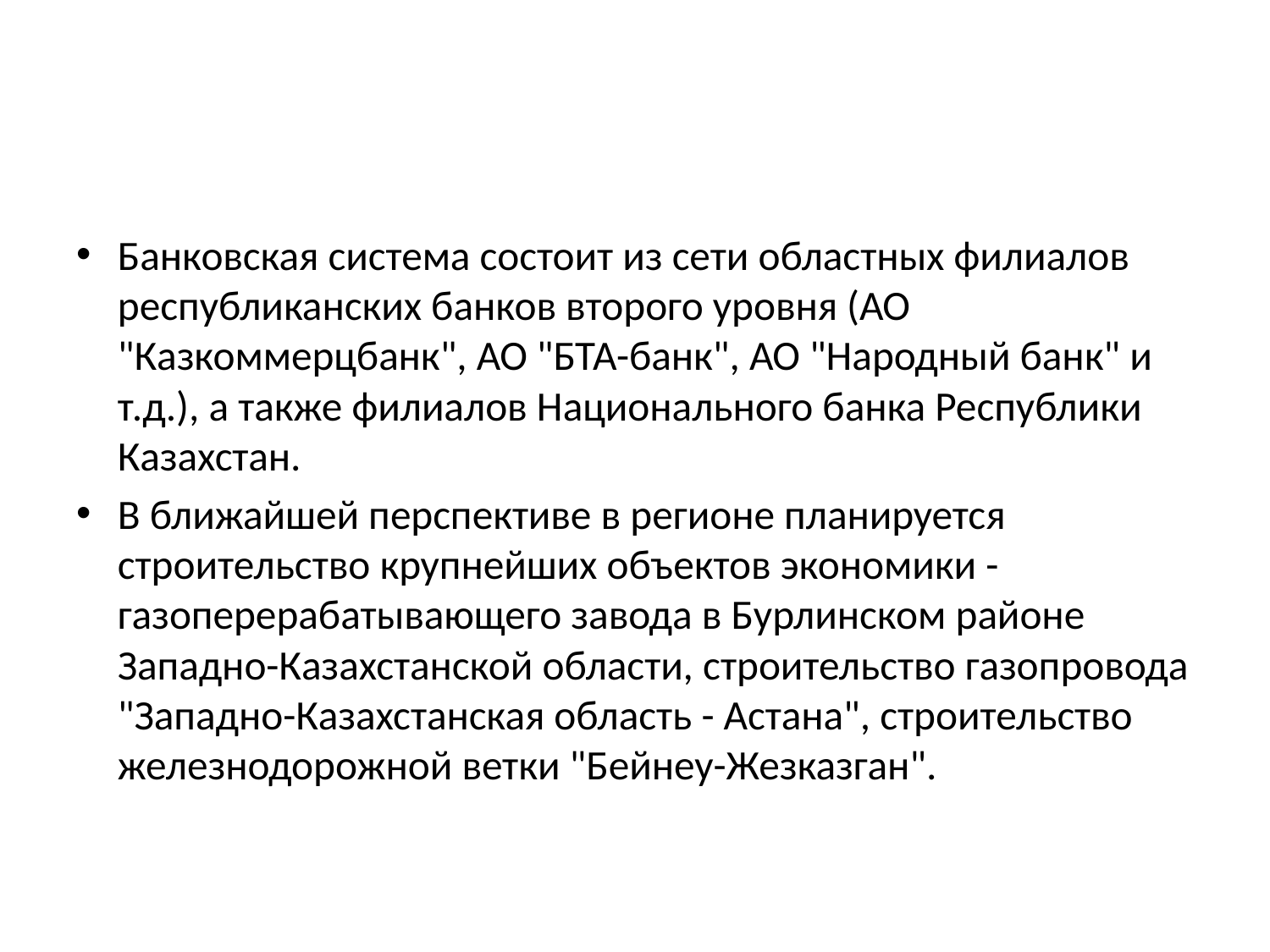

#
Банковская система состоит из сети областных филиалов республиканских банков второго уровня (АО "Казкоммерцбанк", АО "БТА-банк", АО "Народный банк" и т.д.), а также филиалов Национального банка Республики Казахстан.
В ближайшей перспективе в регионе планируется строительство крупнейших объектов экономики - газоперерабатывающего завода в Бурлинском районе Западно-Казахстанской области, строительство газопровода "Западно-Казахстанская область - Астана", строительство железнодорожной ветки "Бейнеу-Жезказган".